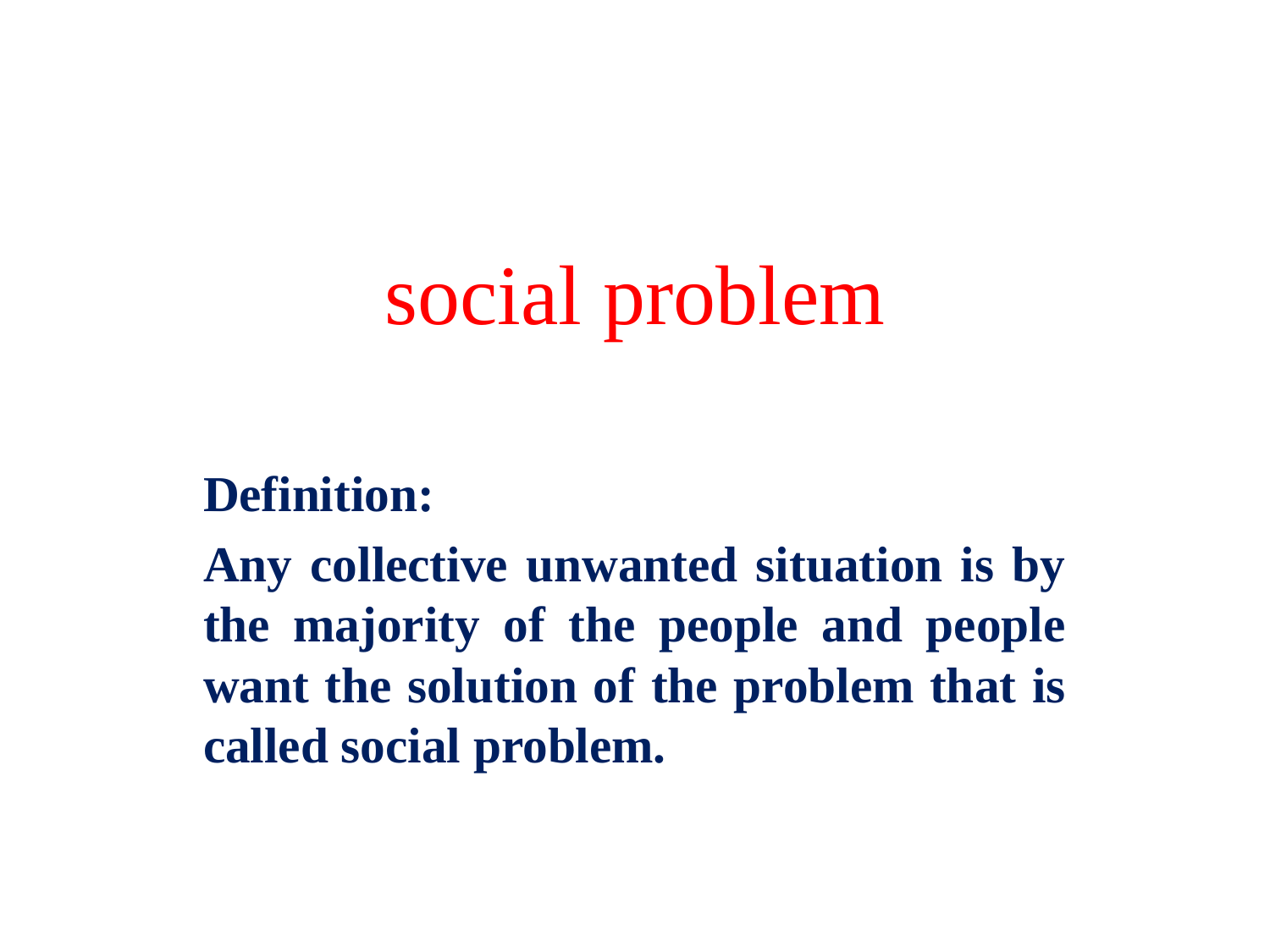

# social problem
Definition:
Any collective unwanted situation is by the majority of the people and people want the solution of the problem that is called social problem.